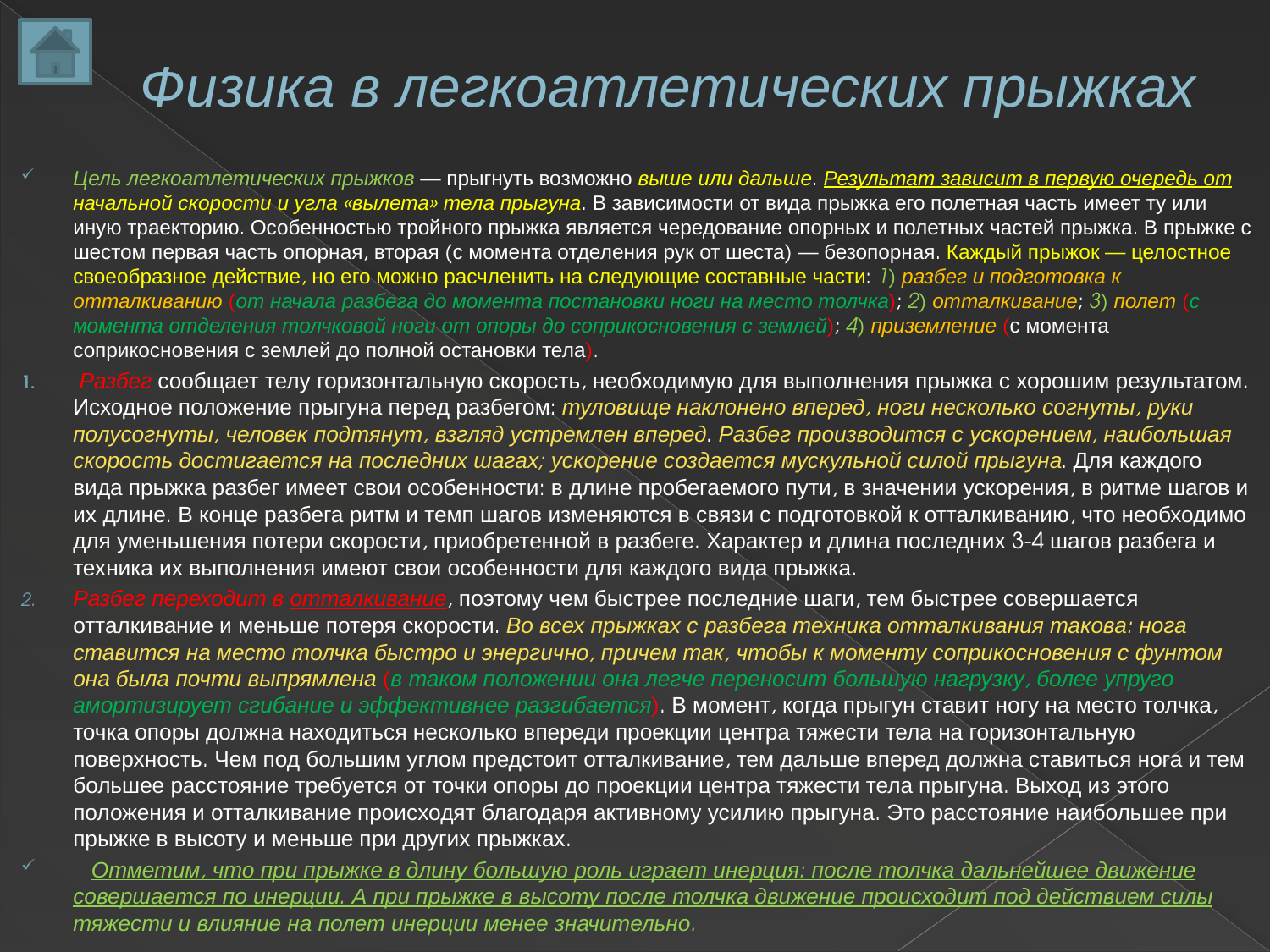

# Физика в легкоатлетических прыжках

Цель легкоатлетических прыжков — прыгнуть возможно выше или дальше. Результат зависит в первую очередь от начальной скорости и угла «вылета» тела прыгуна. В зависимости от вида прыжка его полетная часть имеет ту или иную траекторию. Особенностью тройного прыжка является чередование опорных и полетных частей прыжка. В прыжке с шестом первая часть опорная, вторая (с момента отделения рук от шеста) — безопорная. Каждый прыжок — целостное своеобразное действие, но его можно расчленить на следующие составные части: 1) разбег и подготовка к отталкиванию (от начала разбега до момента постановки ноги на место толчка); 2) отталкивание; 3) полет (с момента отделения толчковой ноги от опоры до соприкосновения с землей); 4) приземление (с момента соприкосновения с землей до полной остановки тела).
 Разбег сообщает телу горизонтальную скорость, необходимую для выполнения прыжка с хорошим результатом. Исходное положение прыгуна перед разбегом: туловище наклонено вперед, ноги несколько согнуты, руки полусогнуты, человек подтянут, взгляд устремлен вперед. Разбег производится с ускорением, наибольшая скорость достигается на последних шагах; ускорение создается мускульной силой прыгуна. Для каждого вида прыжка разбег имеет свои особенности: в длине пробегаемого пути, в значении ускорения, в ритме шагов и их длине. В конце разбега ритм и темп шагов изменяются в связи с подготовкой к отталкиванию, что необходимо для уменьшения потери скорости, приобретенной в разбеге. Характер и длина последних 3-4 шагов разбега и техника их выполнения имеют свои особенности для каждого вида прыжка.
Разбег переходит в отталкивание, поэтому чем быстрее последние шаги, тем быстрее совершается отталкивание и меньше потеря скорости. Во всех прыжках с разбега техника отталкивания такова: нога ставится на место толчка быстро и энергично, причем так, чтобы к моменту соприкосновения с фунтом она была почти выпрямлена (в таком положении она легче переносит большую нагрузку, более упруго амортизирует сгибание и эффективнее разгибается). В момент, когда прыгун ставит ногу на место толчка, точка опоры должна находиться несколько впереди проекции центра тяжести тела на горизонтальную поверхность. Чем под большим углом предстоит отталкивание, тем дальше вперед должна ставиться нога и тем большее расстояние требуется от точки опоры до проекции центра тяжести тела прыгуна. Выход из этого положения и отталкивание происходят благодаря активному усилию прыгуна. Это расстояние наибольшее при прыжке в высоту и меньше при других прыжках.
   Отметим, что при прыжке в длину большую роль играет инерция: после толчка дальнейшее движение совершается по инерции. А при прыжке в высоту после толчка движение происходит под действием силы тяжести и влияние на полет инерции менее значительно.